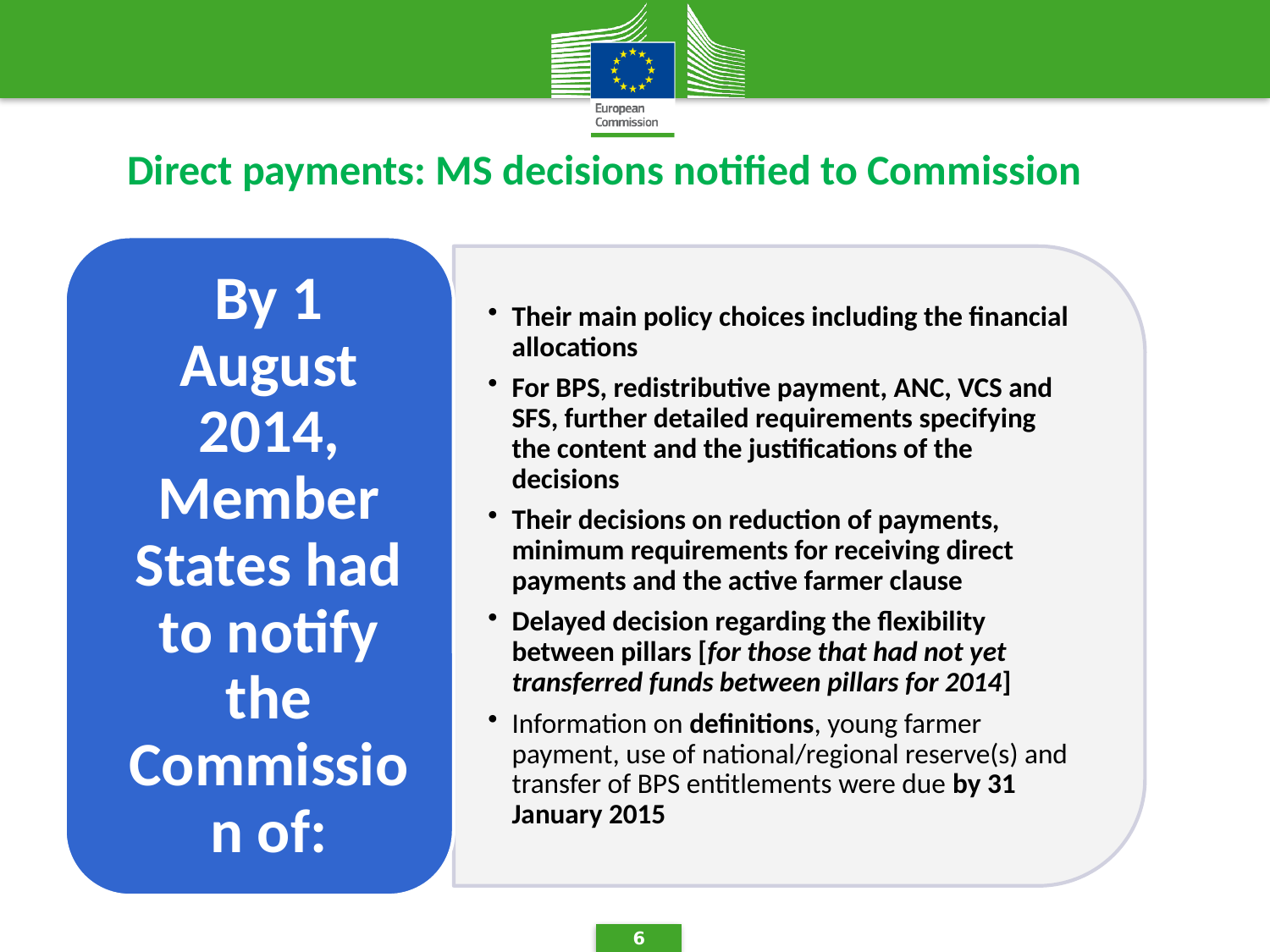

Direct payments: MS decisions notified to Commission
Their main policy choices including the financial allocations
For BPS, redistributive payment, ANC, VCS and SFS, further detailed requirements specifying the content and the justifications of the decisions
Their decisions on reduction of payments, minimum requirements for receiving direct payments and the active farmer clause
Delayed decision regarding the flexibility between pillars [for those that had not yet transferred funds between pillars for 2014]
Information on definitions, young farmer payment, use of national/regional reserve(s) and transfer of BPS entitlements were due by 31 January 2015
By 1 August 2014, Member States had to notify the Commission of:
6